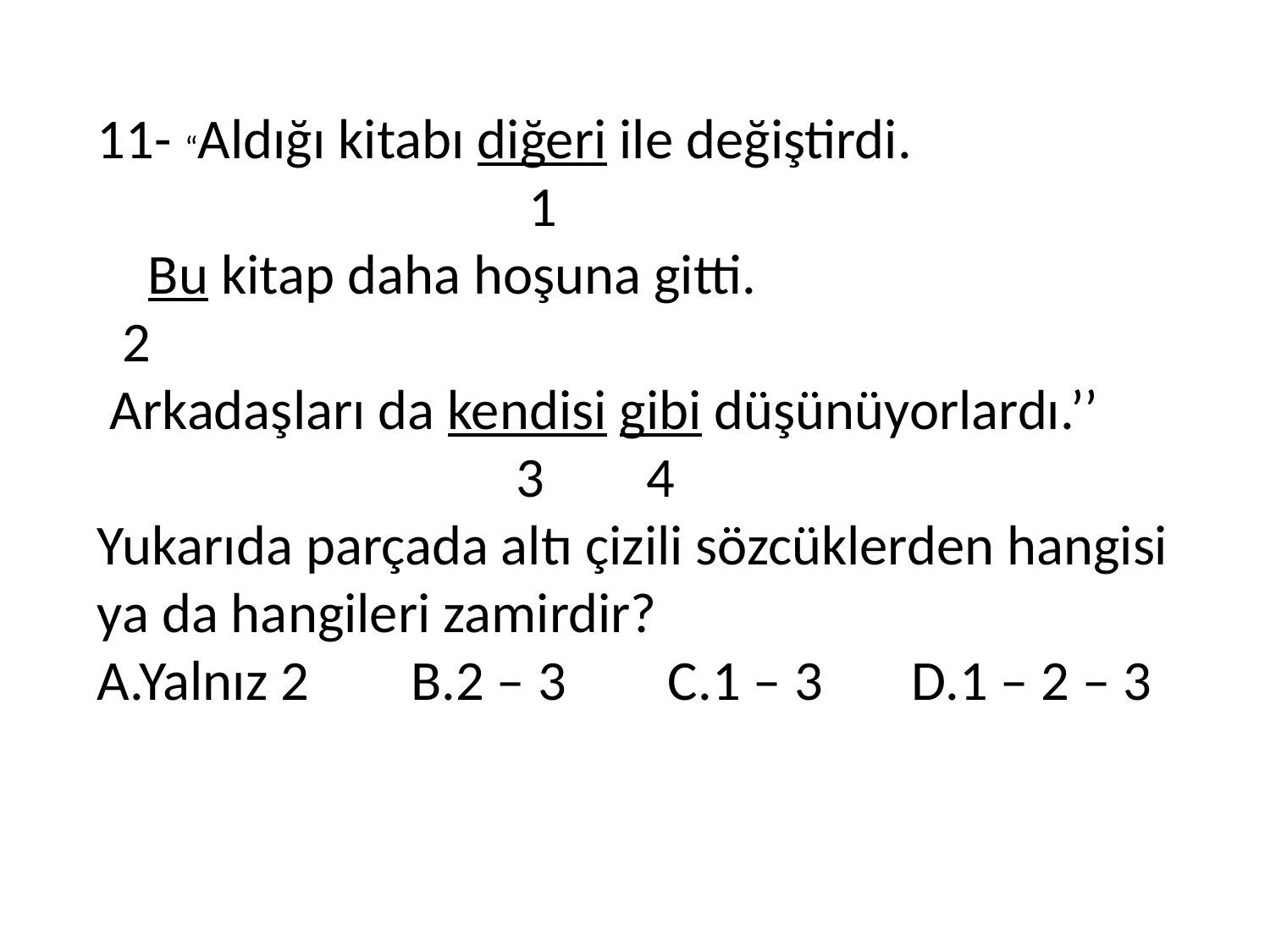

11- “Aldığı kitabı diğeri ile değiştirdi.
                                  1                                                         Bu kitap daha hoşuna gitti.
  2
 Arkadaşları da kendisi gibi düşünüyorlardı.’’
                                 3        4
Yukarıda parçada altı çizili sözcüklerden hangisi ya da hangileri zamirdir?
A.Yalnız 2        B.2 – 3        C.1 – 3       D.1 – 2 – 3